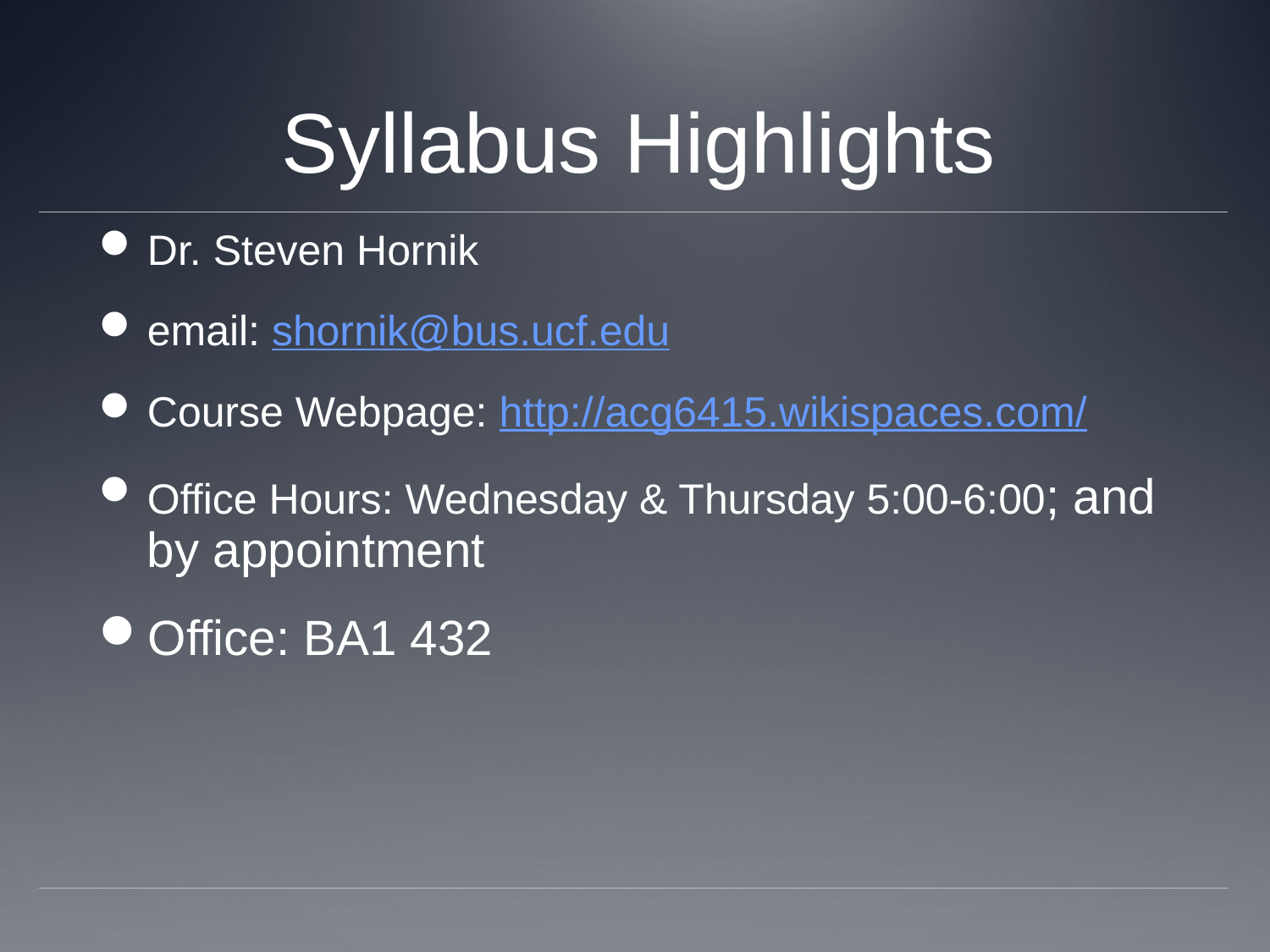

# Syllabus Highlights
Dr. Steven Hornik
email: shornik@bus.ucf.edu
Course Webpage: http://acg6415.wikispaces.com/
Office Hours: Wednesday & Thursday 5:00-6:00; and by appointment
Office: BA1 432